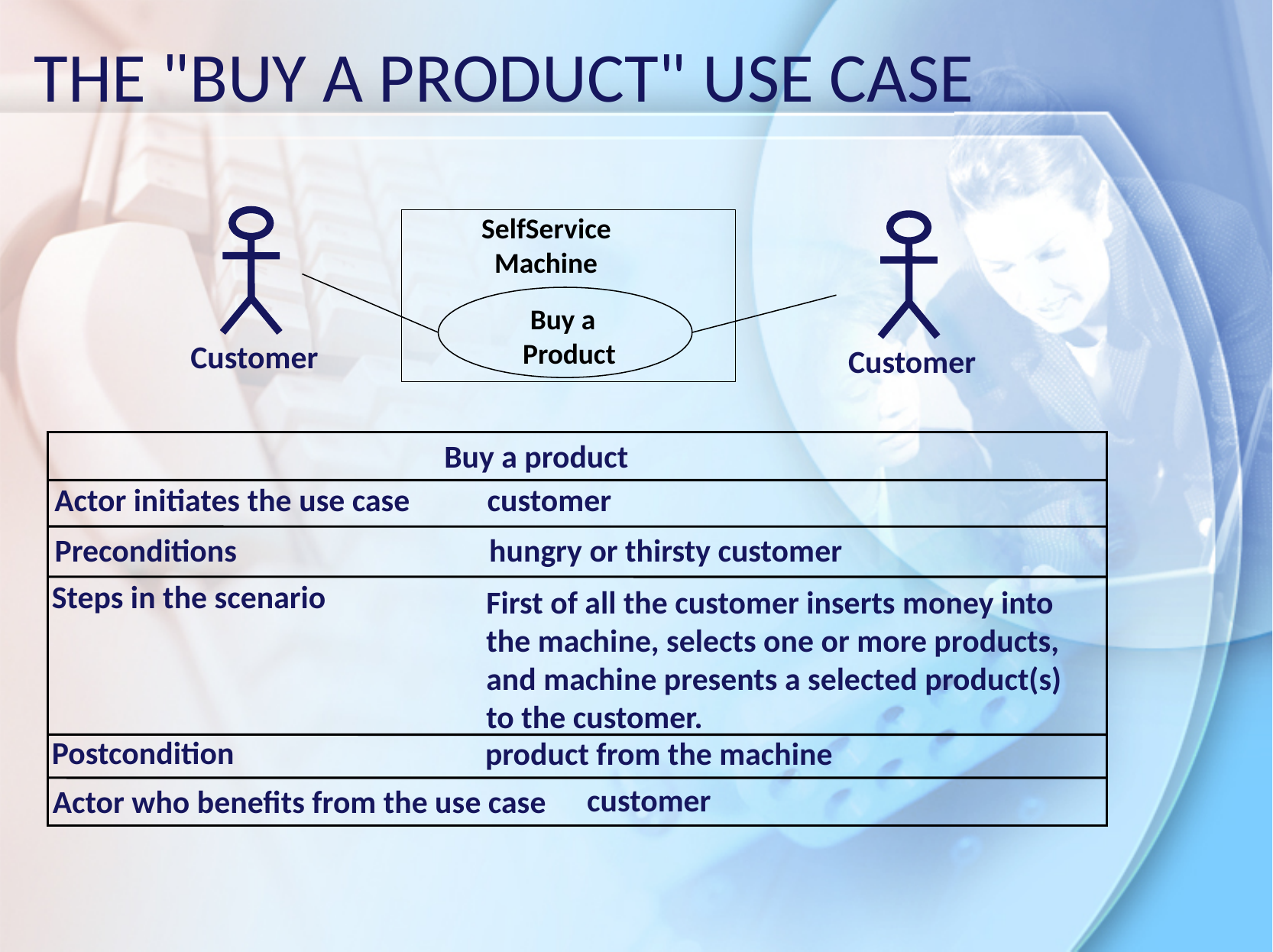

# The "Buy a product" use case
SelfService
  Machine

Customer

Customer

Buy a
  Product
Buy a product

Actor initiates the use case
customer

hungry or thirsty customer
Preconditions

Steps in the scenario
First of all the customer inserts money into the machine, selects one or more products, and machine presents a selected product(s) to the customer.

Postcondition
product from the machine

customer
Actor who benefits from the use case